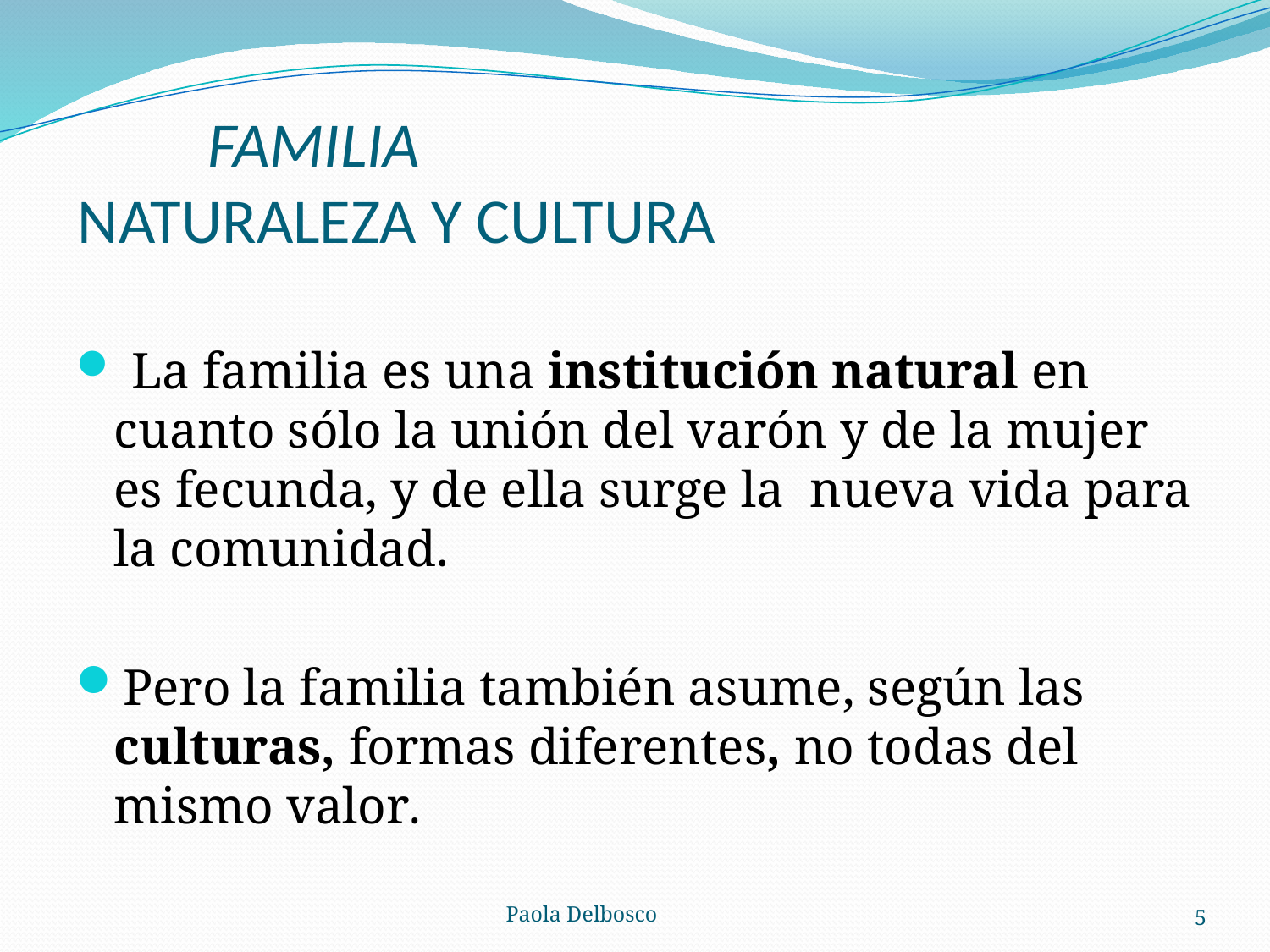

# FAMILIA NATURALEZA Y CULTURA

 La familia es una institución natural en cuanto sólo la unión del varón y de la mujer es fecunda, y de ella surge la  nueva vida para la comunidad.

Pero la familia también asume, según las culturas, formas diferentes, no todas del mismo valor.
Paola Delbosco
5